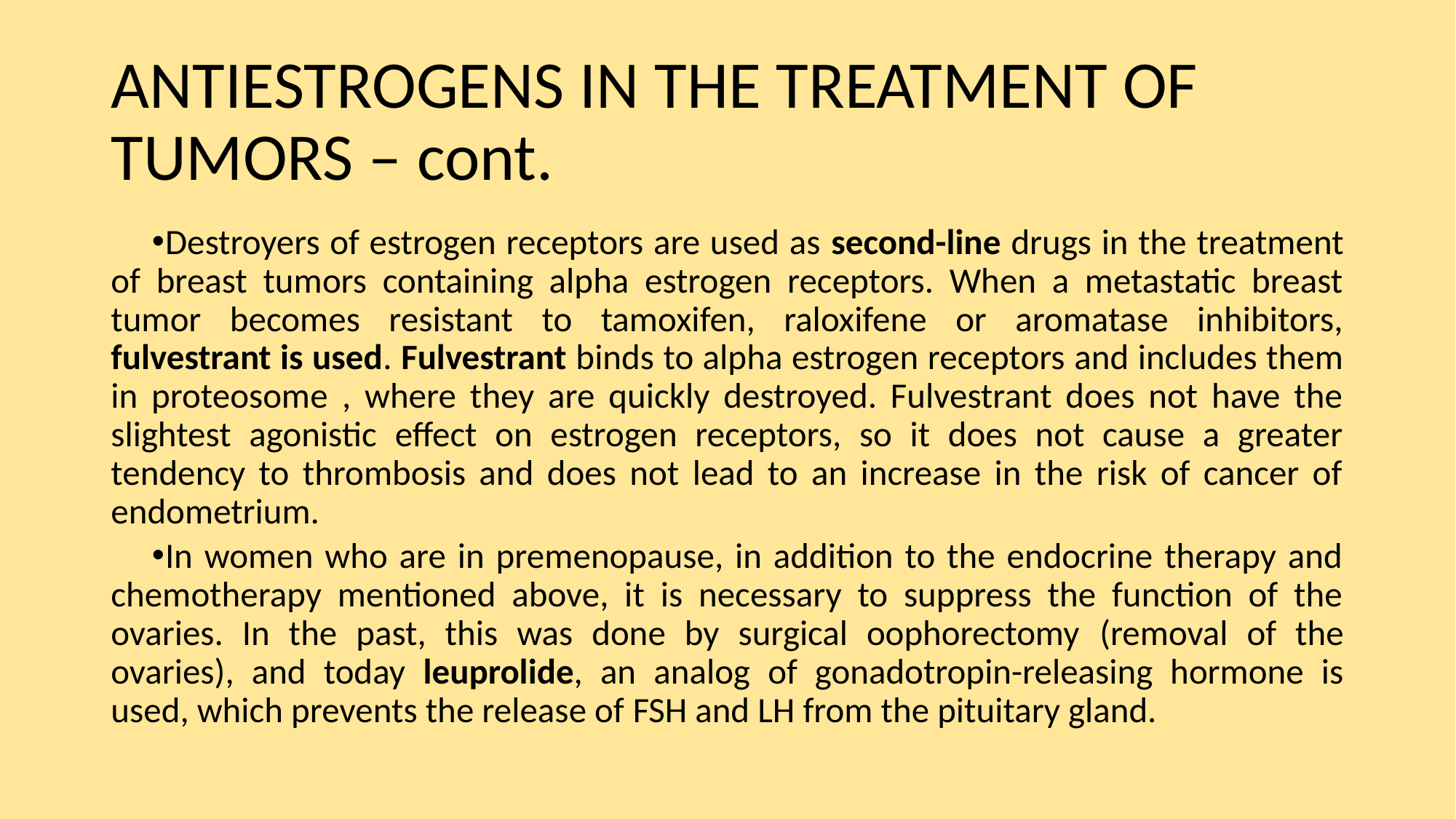

# ANTIESTROGENS IN THE TREATMENT OF TUMORS – cont.
Destroyers of estrogen receptors are used as second-line drugs in the treatment of breast tumors containing alpha estrogen receptors. When a metastatic breast tumor becomes resistant to tamoxifen, raloxifene or aromatase inhibitors, fulvestrant is used. Fulvestrant binds to alpha estrogen receptors and includes them in proteosome ­, where they are quickly destroyed. Fulvestrant does not have the slightest agonistic ­effect on estrogen receptors, so it does not cause a greater tendency to thrombosis and does not lead to an increase in the risk of cancer of endometrium.
In women who are in premenopause, in addition to the endocrine therapy and chemotherapy mentioned above, it is necessary to suppress the function of the ovaries. In the past, this was done by surgical oophorectomy (removal of the ovaries), and today leuprolide, an analog of gonadotropin-releasing hormone is used, which prevents the release of FSH and LH from the pituitary gland.